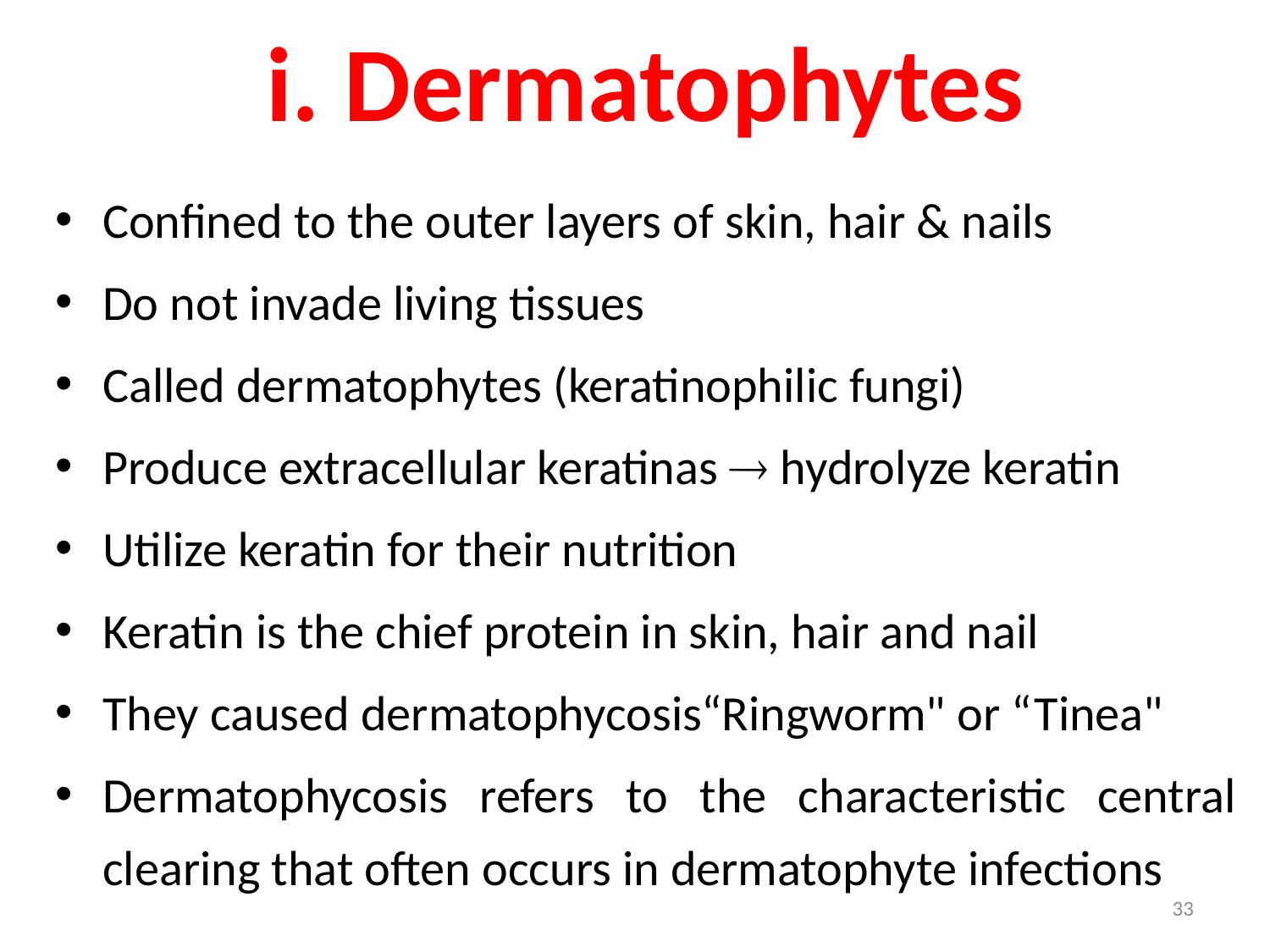

# i. Dermatophytes
Confined to the outer layers of skin, hair & nails
Do not invade living tissues
Called dermatophytes (keratinophilic fungi)
Produce extracellular keratinas → hydrolyze keratin
Utilize keratin for their nutrition
Keratin is the chief protein in skin, hair and nail
They caused dermatophycosis“Ringworm" or “Tinea"
Dermatophycosis refers to the characteristic central clearing that often occurs in dermatophyte infections

33